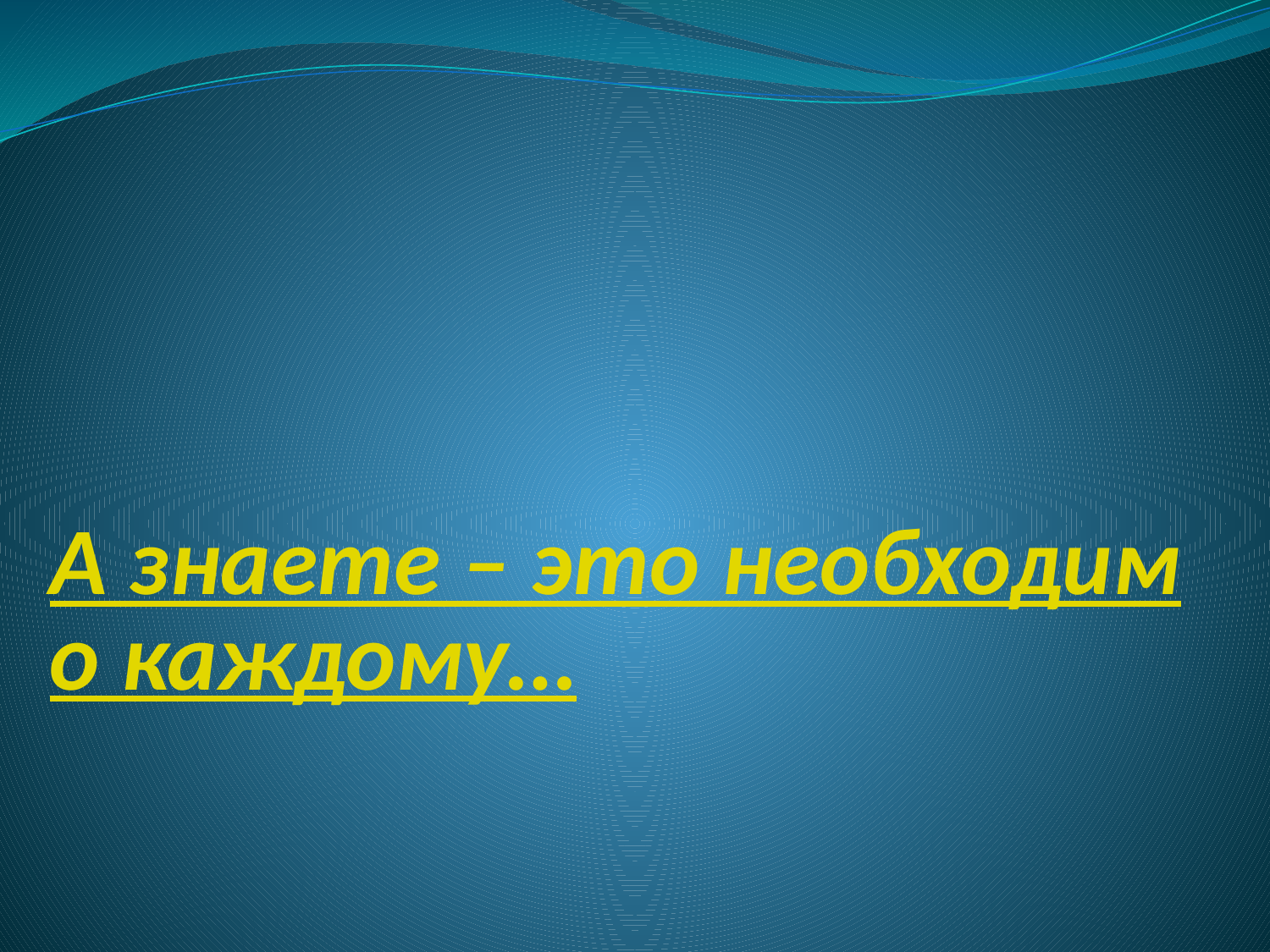

# А знаете – это необходимо каждому…